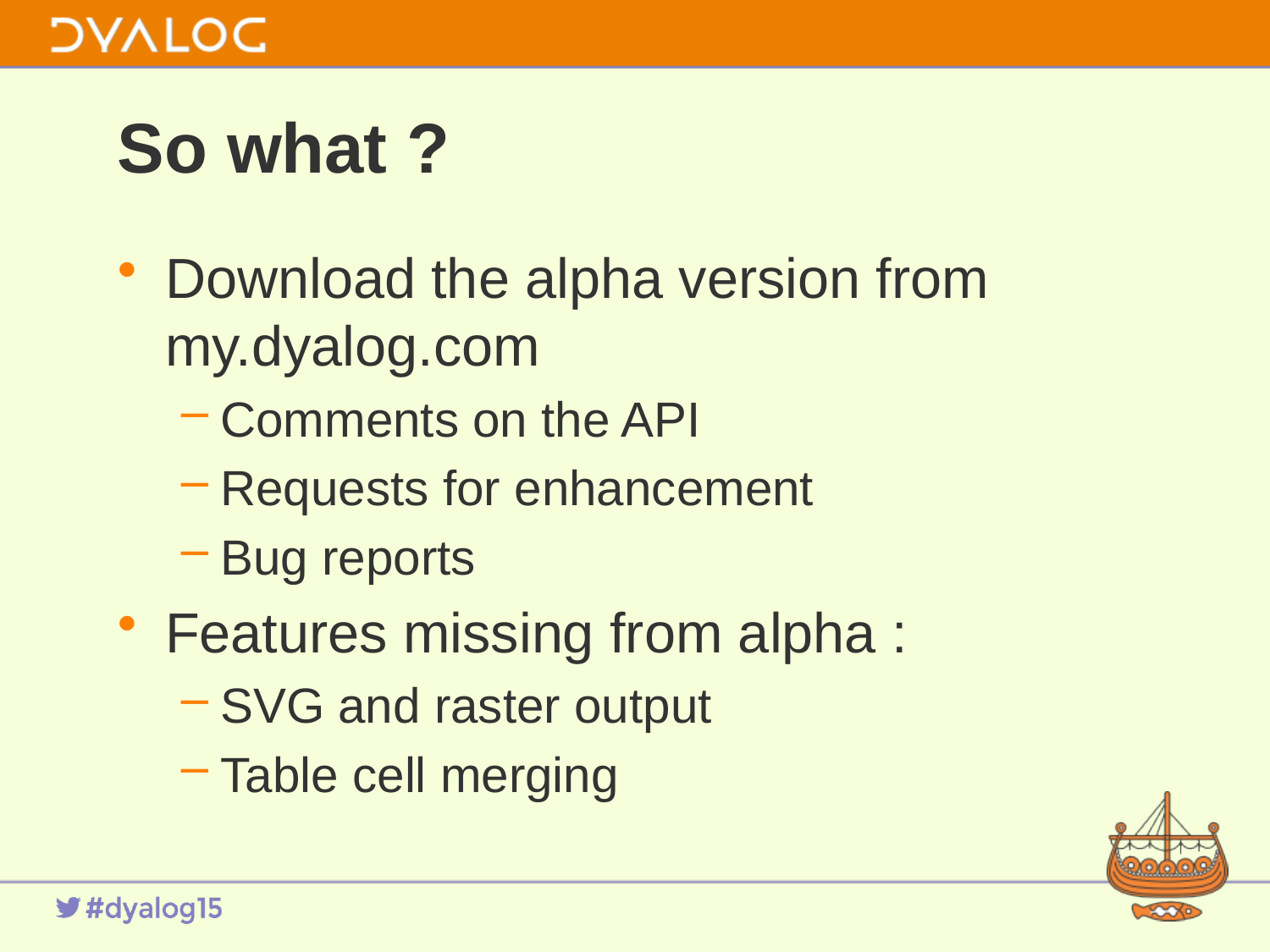

# So what ?
Download the alpha version from my.dyalog.com
Comments on the API
Requests for enhancement
Bug reports
Features missing from alpha :
SVG and raster output
Table cell merging